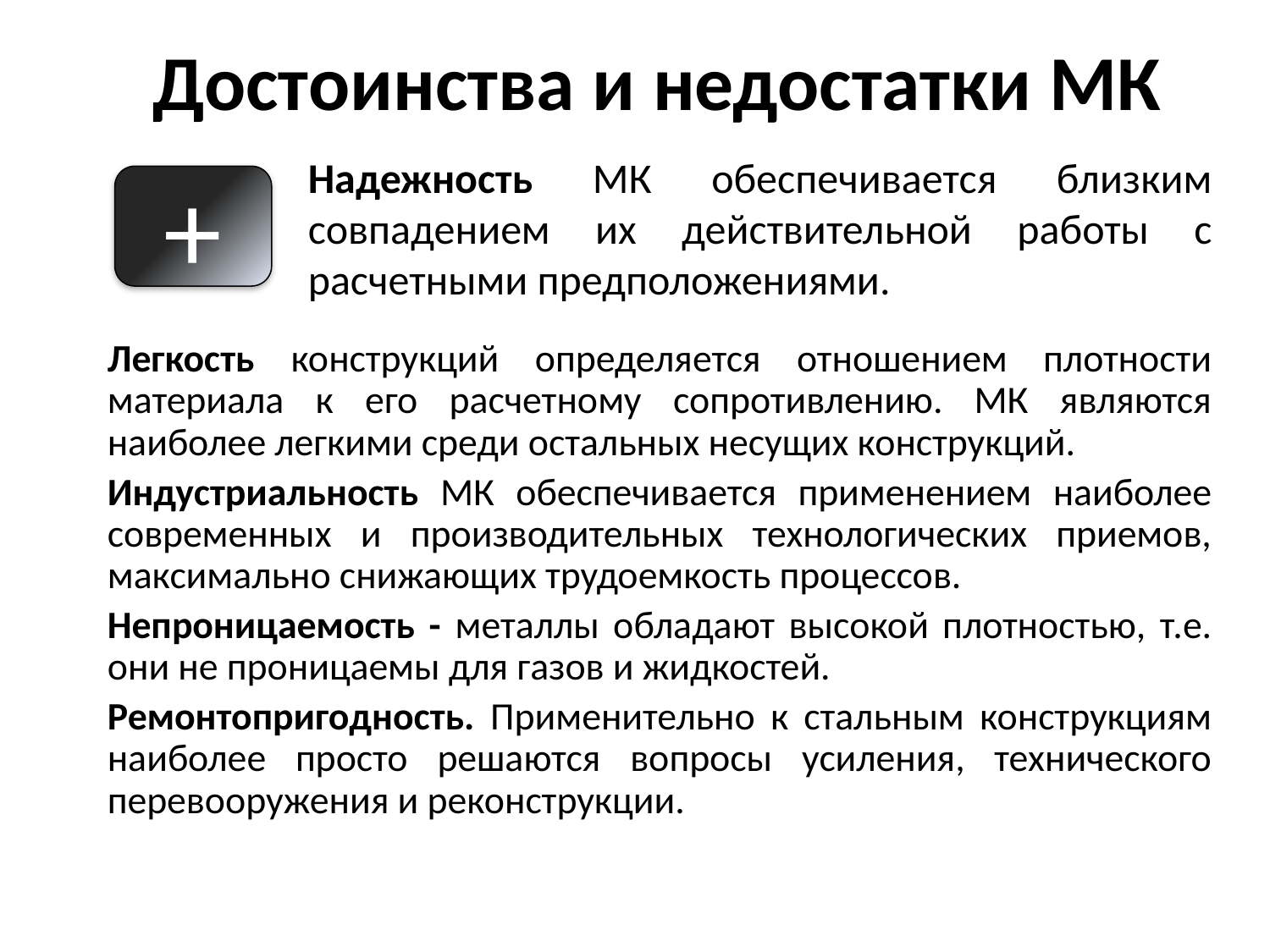

# Достоинства и недостатки МК
Надежность МК обеспечивается близким совпадением их действительной работы с расчетными предположениями.
+
Легкость конструкций определяется отношением плотности материала к его расчетному сопротивлению. МК являются наиболее легкими среди остальных несущих конструкций.
Индустриальность МК обеспечивается применением наиболее современных и производительных технологических приемов, максимально снижающих трудоемкость процессов.
Непроницаемость - металлы обладают высокой плотностью, т.е. они не проницаемы для газов и жидкостей.
Ремонтопригодность. Применительно к стальным конструкциям наиболее просто решаются вопросы усиления, технического перевооружения и реконструкции.